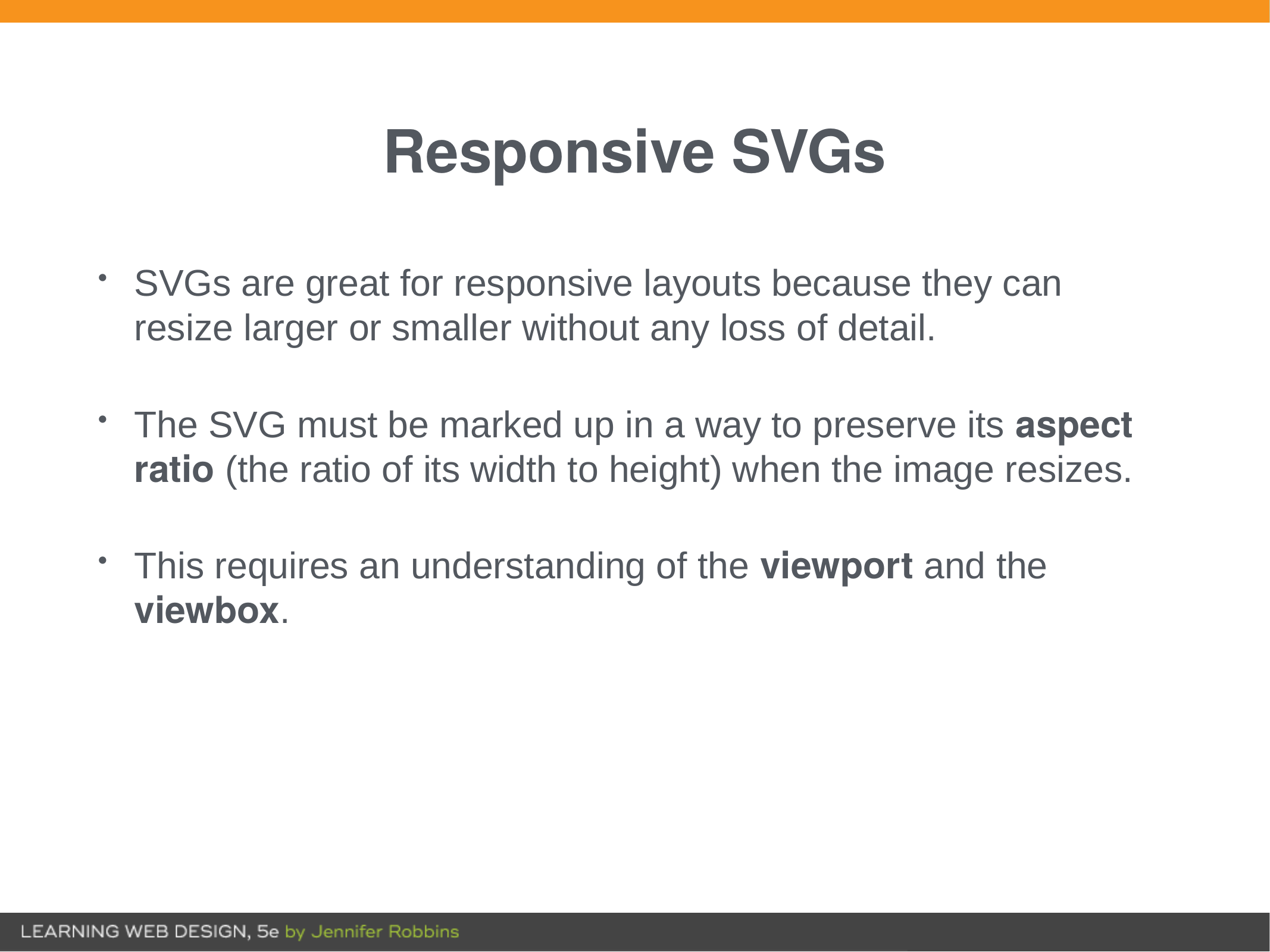

# Responsive SVGs
SVGs are great for responsive layouts because they can resize larger or smaller without any loss of detail.
The SVG must be marked up in a way to preserve its aspect ratio (the ratio of its width to height) when the image resizes.
This requires an understanding of the viewport and the viewbox.